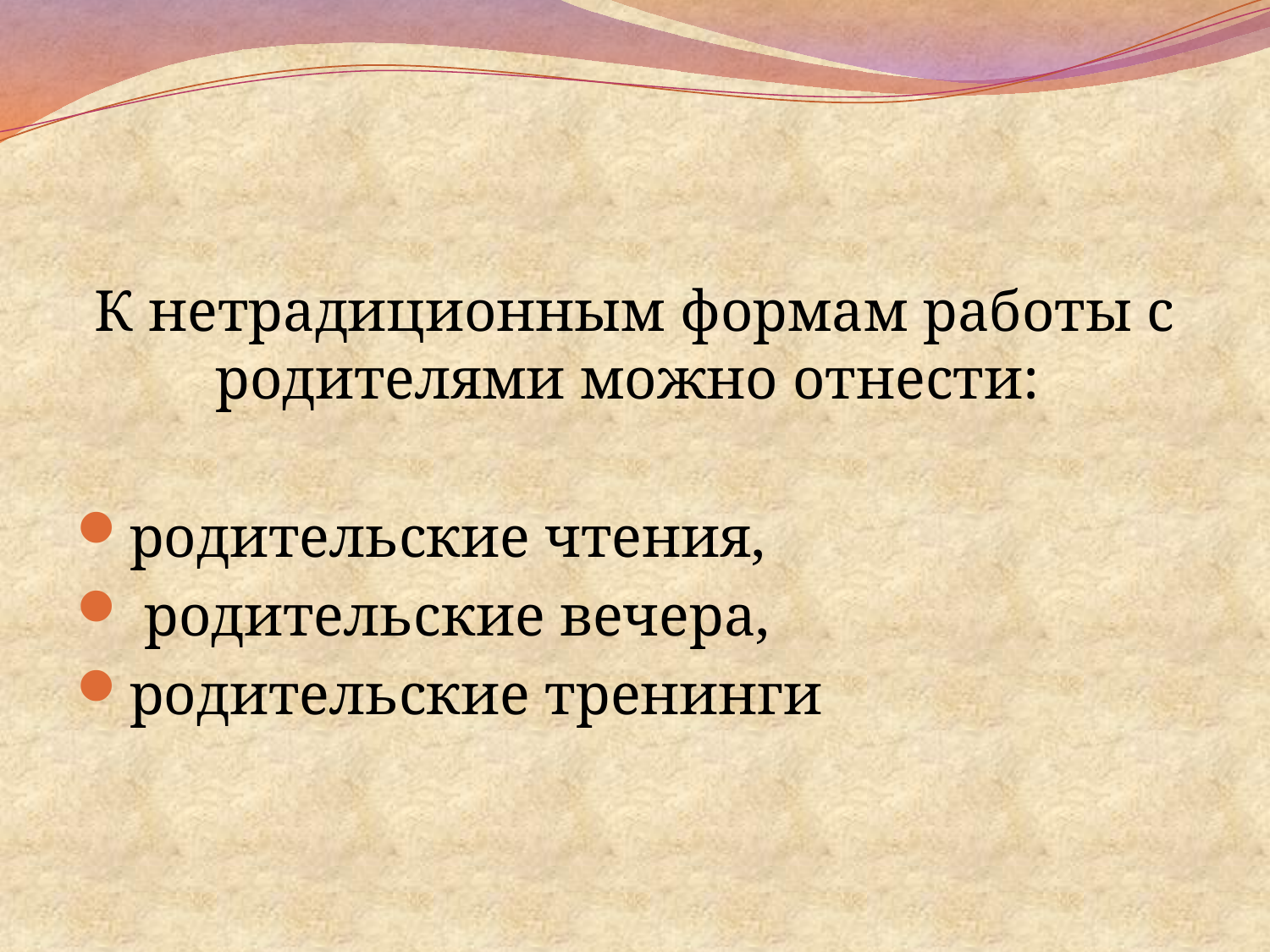

#
К нетрадиционным формам работы с родителями можно отнести:

родительские чтения,
 родительские вечера,
родительские тренинги